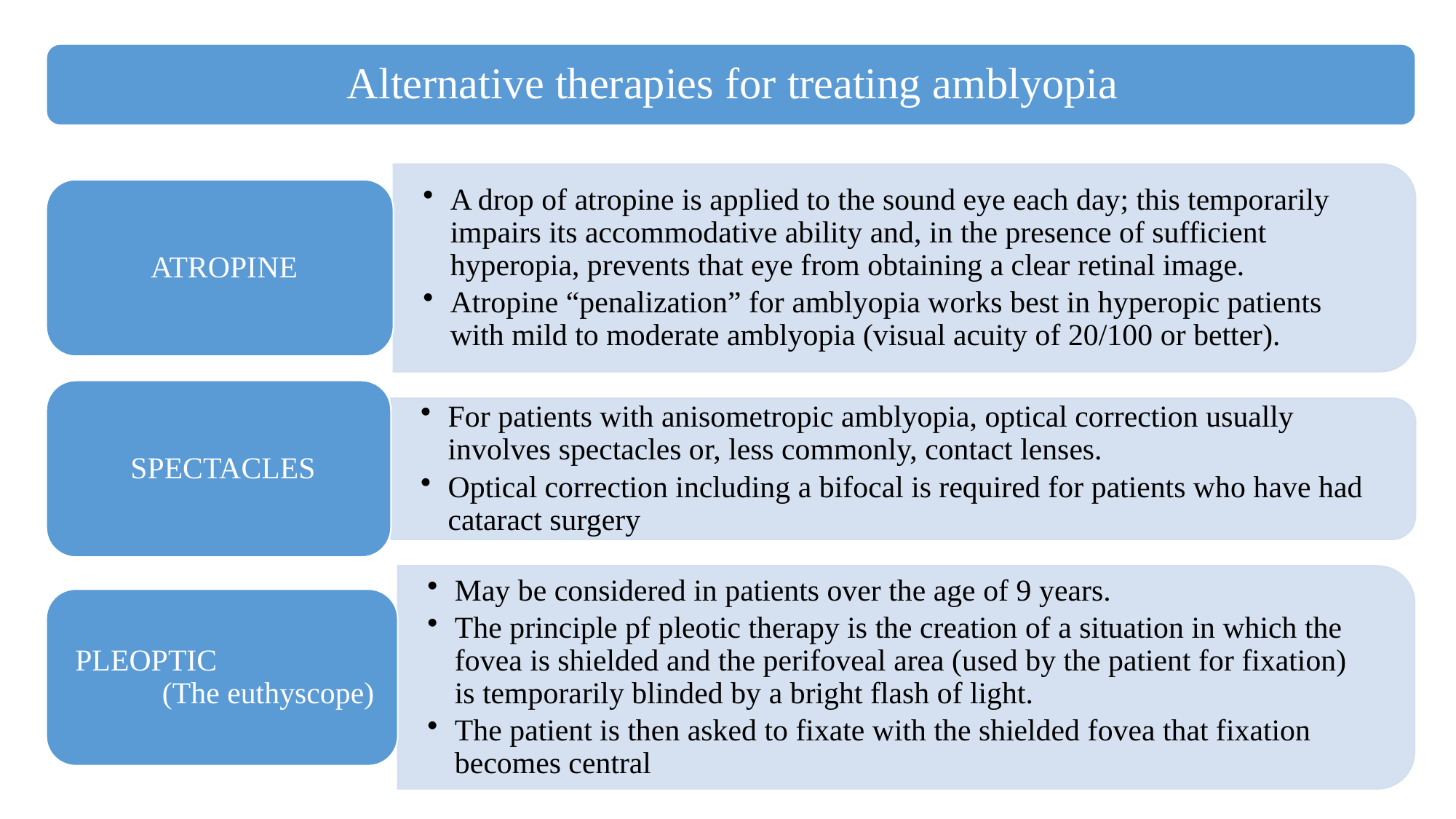

Alternative therapies for treating amblyopia
A drop of atropine is applied to the sound eye each day; this temporarily impairs its accommodative ability and, in the presence of sufficient hyperopia, prevents that eye from obtaining a clear retinal image.
Atropine “penalization” for amblyopia works best in hyperopic patients with mild to moderate amblyopia (visual acuity of 20/100 or better).
ATROPINE
For patients with anisometropic amblyopia, optical correction usually involves spectacles or, less commonly, contact lenses.
Optical correction including a bifocal is required for patients who have had cataract surgery
SPECTACLES
May be considered in patients over the age of 9 years.
The principle pf pleotic therapy is the creation of a situation in which the fovea is shielded and the perifoveal area (used by the patient for fixation) is temporarily blinded by a bright flash of light.
The patient is then asked to fixate with the shielded fovea that fixation becomes central
PLEOPTIC                                 (The euthyscope)